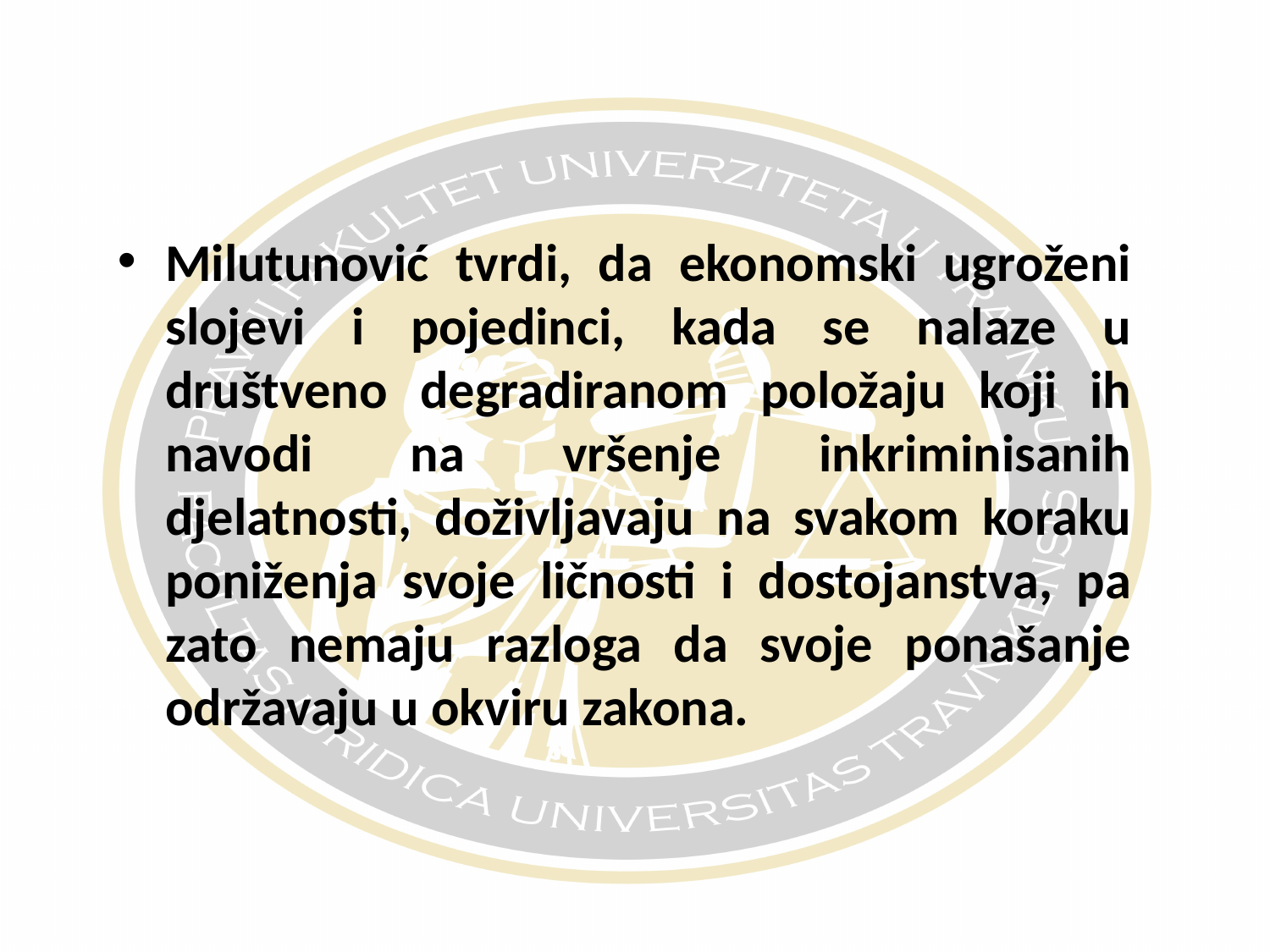

#
Milutunović tvrdi, da ekonomski ugroženi slojevi i pojedinci, kada se nalaze u društveno degradiranom položaju koji ih navodi na vršenje inkriminisanih djelatnosti, doživljavaju na svakom koraku poniženja svoje ličnosti i dostojanstva, pa zato nemaju razloga da svoje ponašanje održavaju u okviru zakona.